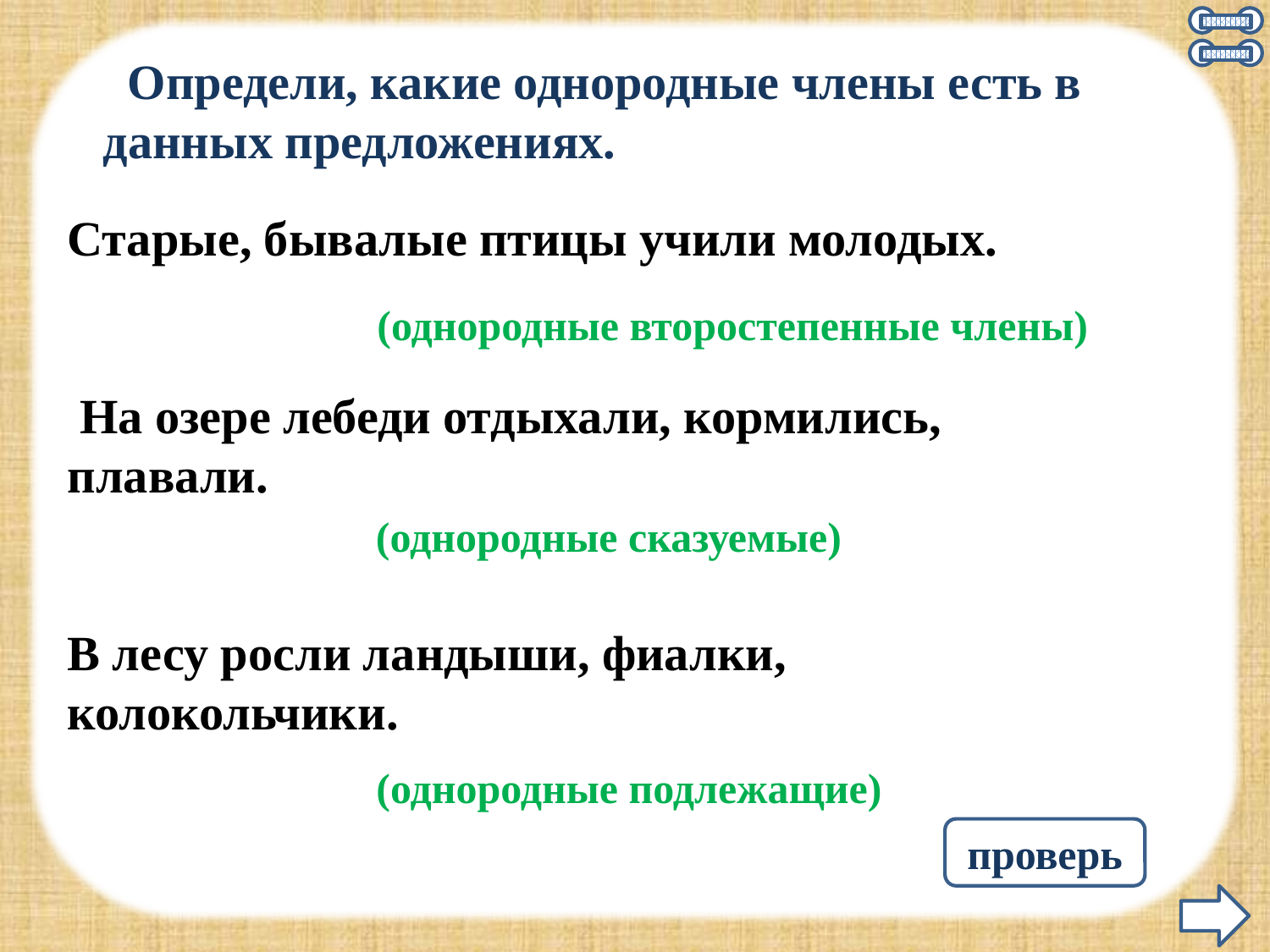

Определи, какие однородные члены есть в
данных предложениях.
Старые, бывалые птицы учили молодых.

 На озере лебеди отдыхали, кормились, плавали.

В лесу росли ландыши, фиалки, колокольчики.

(однородные второстепенные члены)
(однородные сказуемые)
(однородные подлежащие)
проверь